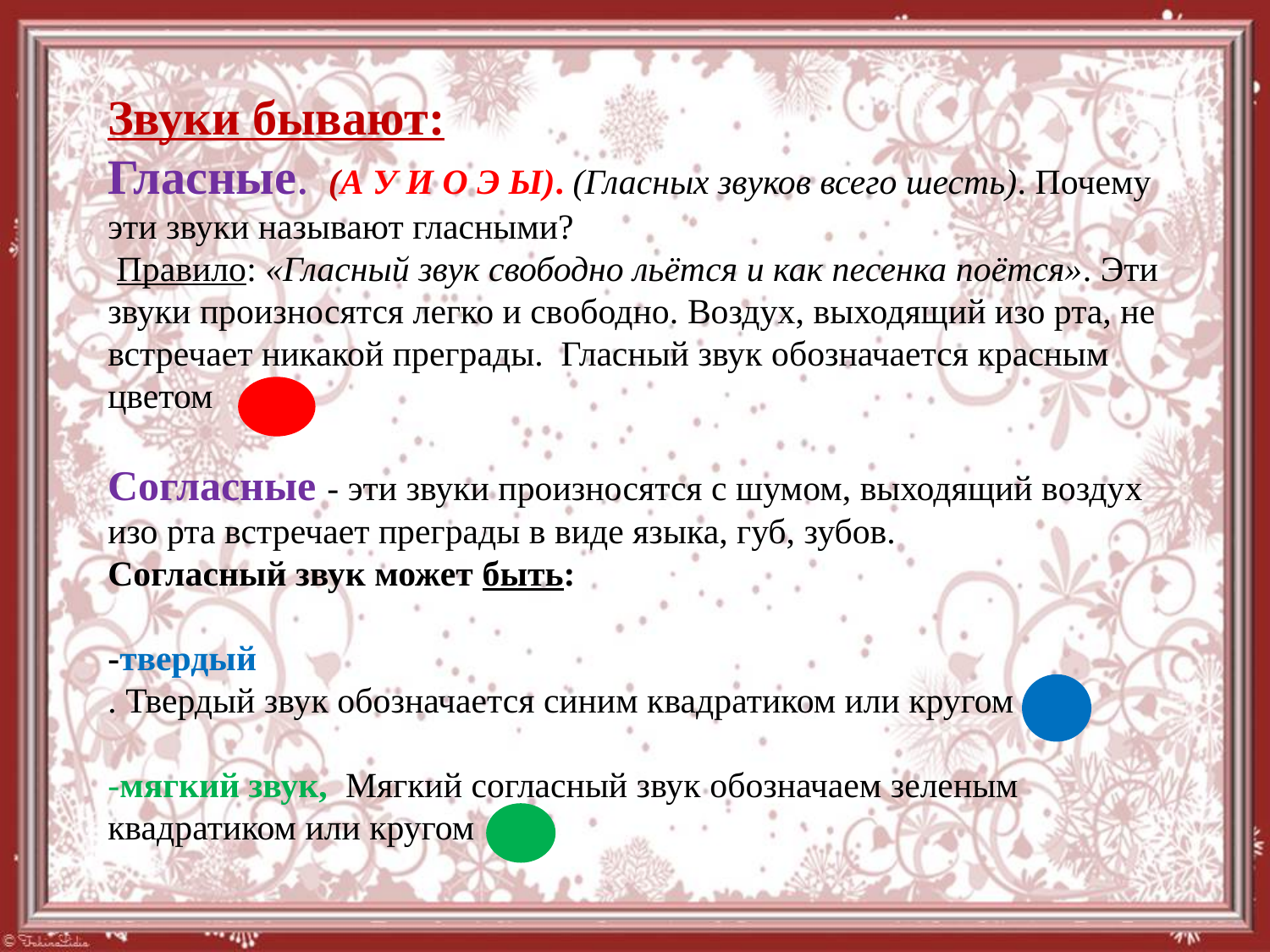

# Звуки бывают: Гласные.  (А У И О Э Ы). (Гласных звуков всего шесть). Почему эти звуки называют гласными?  Правило: «Гласный звук свободно льётся и как песенка поётся». Эти звуки произносятся легко и свободно. Воздух, выходящий изо рта, не встречает никакой преграды.  Гласный звук обозначается красным цветом   Согласные - эти звуки произносятся с шумом, выходящий воздух изо рта встречает преграды в виде языка, губ, зубов. Согласный звук может быть: -твердый . Твердый звук обозначается синим квадратиком или кругом      ; -мягкий звук,  Мягкий согласный звук обозначаем зеленым квадратиком или кругом     .